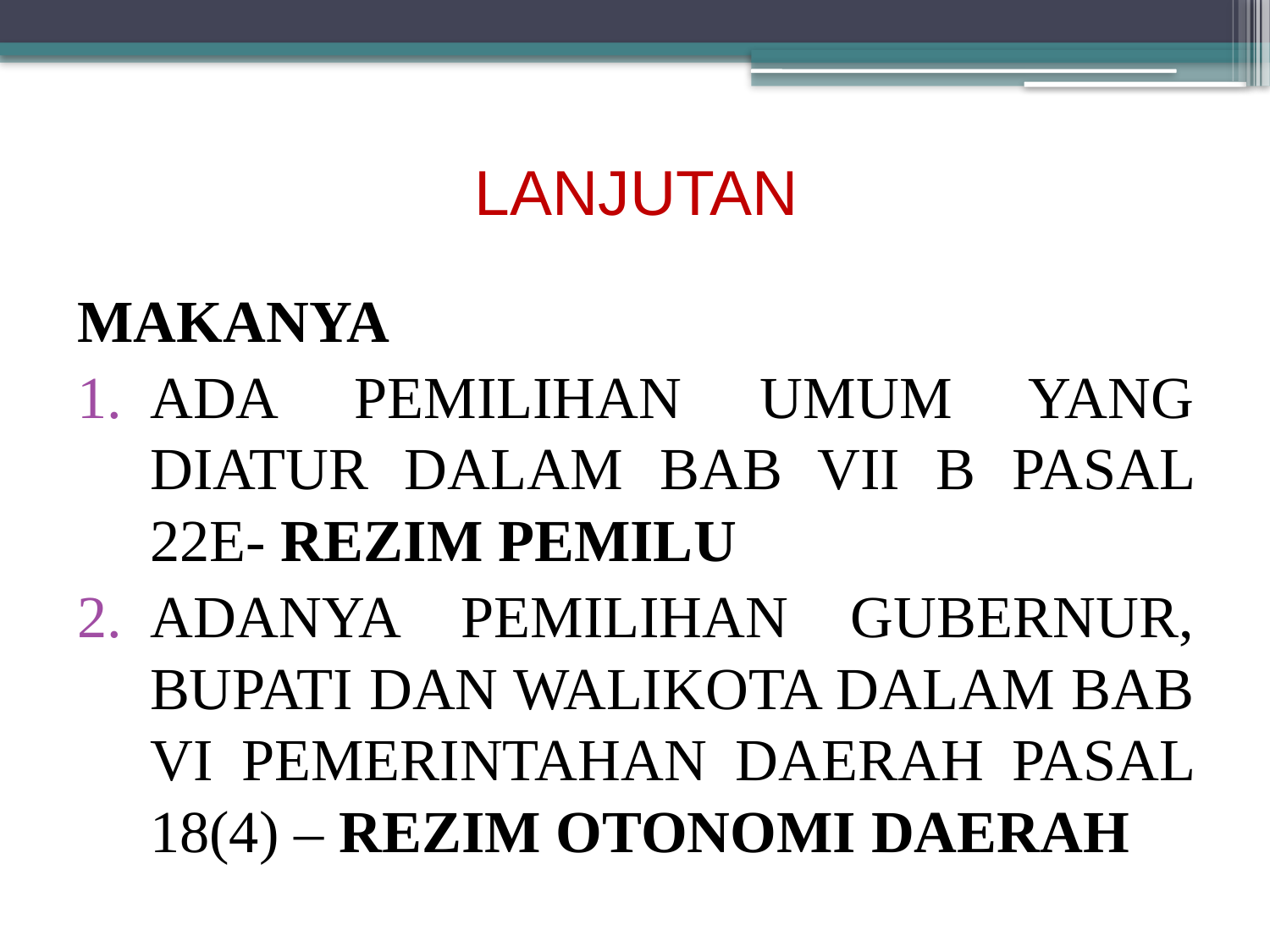

# LANJUTAN
MAKANYA
ADA PEMILIHAN UMUM YANG DIATUR DALAM BAB VII B PASAL 22E- REZIM PEMILU
ADANYA PEMILIHAN GUBERNUR, BUPATI DAN WALIKOTA DALAM BAB VI PEMERINTAHAN DAERAH PASAL 18(4) – REZIM OTONOMI DAERAH